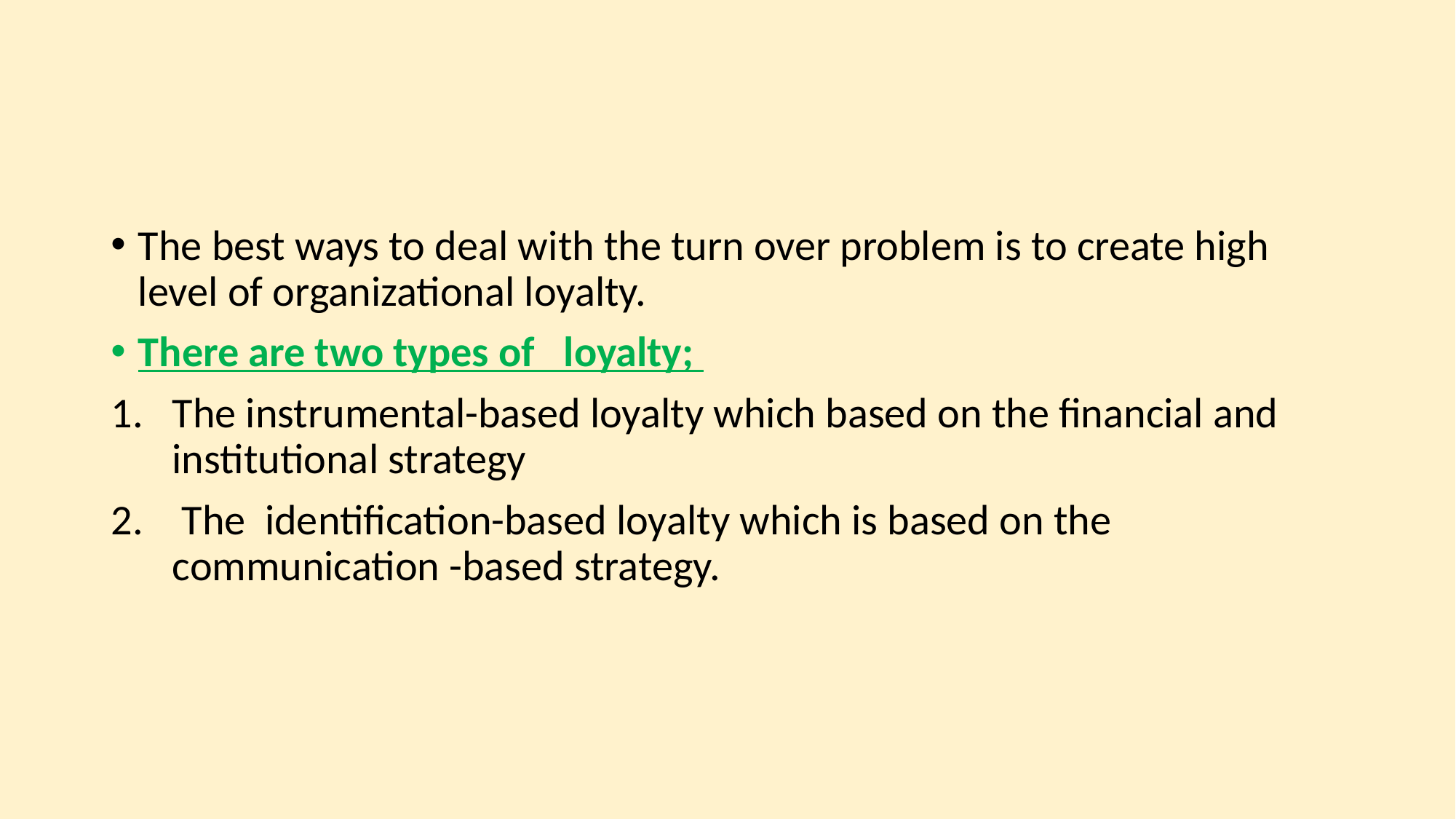

#
The best ways to deal with the turn over problem is to create high level of organizational loyalty.
There are two types of   loyalty;
The instrumental-based loyalty which based on the financial and institutional strategy
 The  identification-based loyalty which is based on the communication -based strategy.